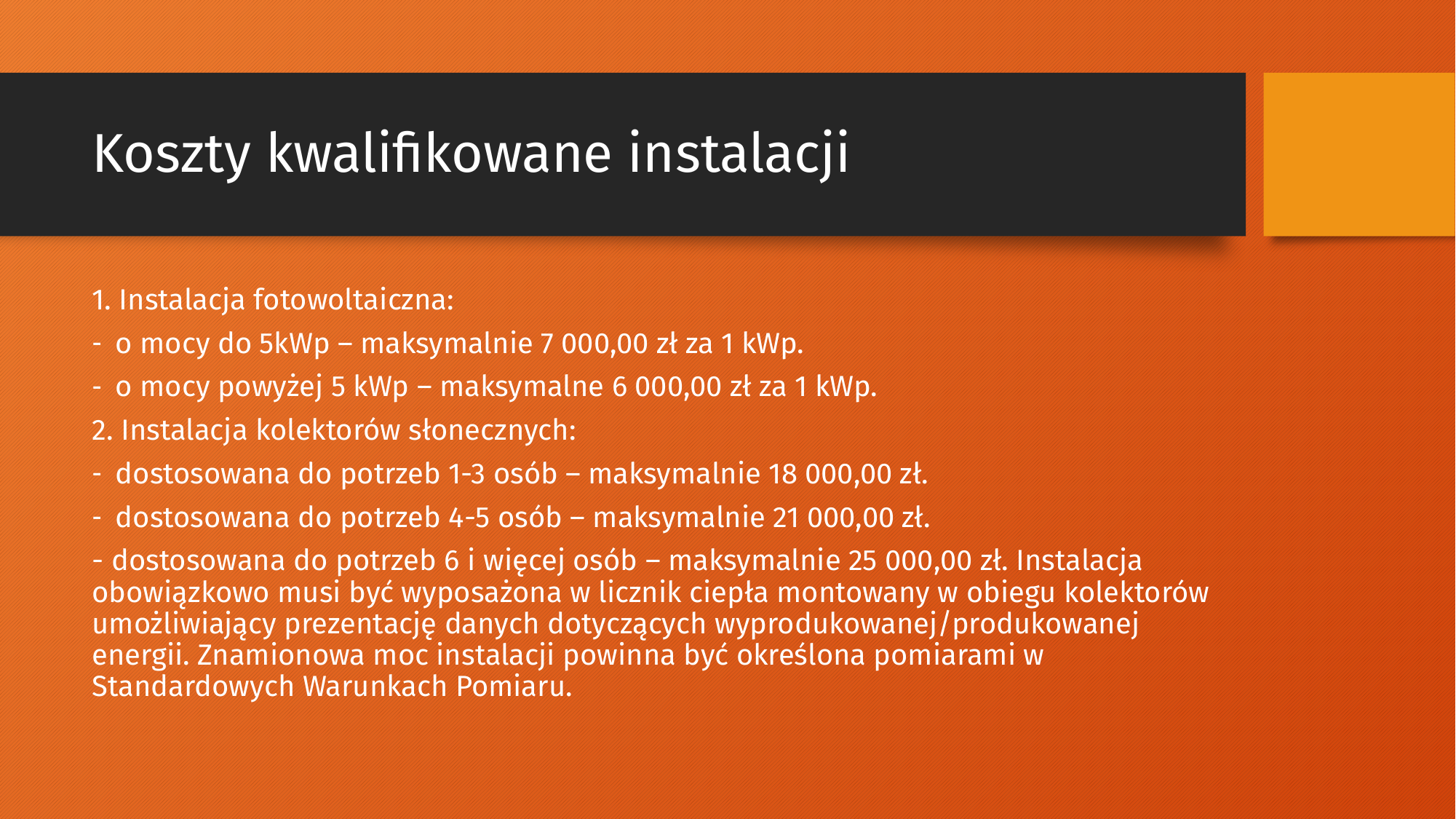

# Koszty kwalifikowane instalacji
1. Instalacja fotowoltaiczna:
o mocy do 5kWp – maksymalnie 7 000,00 zł za 1 kWp.
o mocy powyżej 5 kWp – maksymalne 6 000,00 zł za 1 kWp.
2. Instalacja kolektorów słonecznych:
dostosowana do potrzeb 1-3 osób – maksymalnie 18 000,00 zł.
dostosowana do potrzeb 4-5 osób – maksymalnie 21 000,00 zł.
- dostosowana do potrzeb 6 i więcej osób – maksymalnie 25 000,00 zł. Instalacja obowiązkowo musi być wyposażona w licznik ciepła montowany w obiegu kolektorów umożliwiający prezentację danych dotyczących wyprodukowanej/produkowanej energii. Znamionowa moc instalacji powinna być określona pomiarami w Standardowych Warunkach Pomiaru.